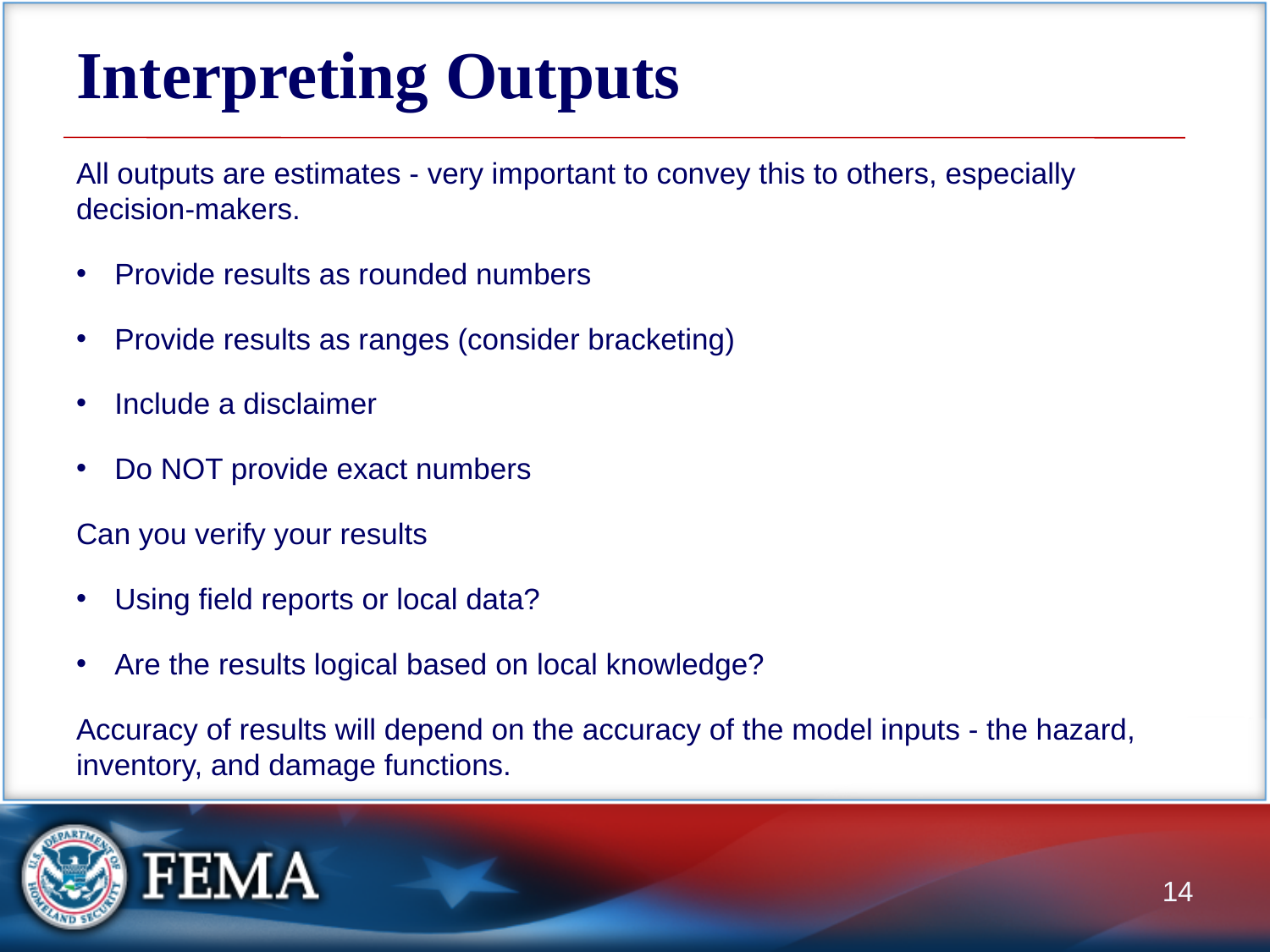

# Interpreting Outputs
All outputs are estimates - very important to convey this to others, especially decision-makers.
Provide results as rounded numbers
Provide results as ranges (consider bracketing)
Include a disclaimer
Do NOT provide exact numbers
Can you verify your results
Using field reports or local data?
Are the results logical based on local knowledge?
Accuracy of results will depend on the accuracy of the model inputs - the hazard, inventory, and damage functions.
14